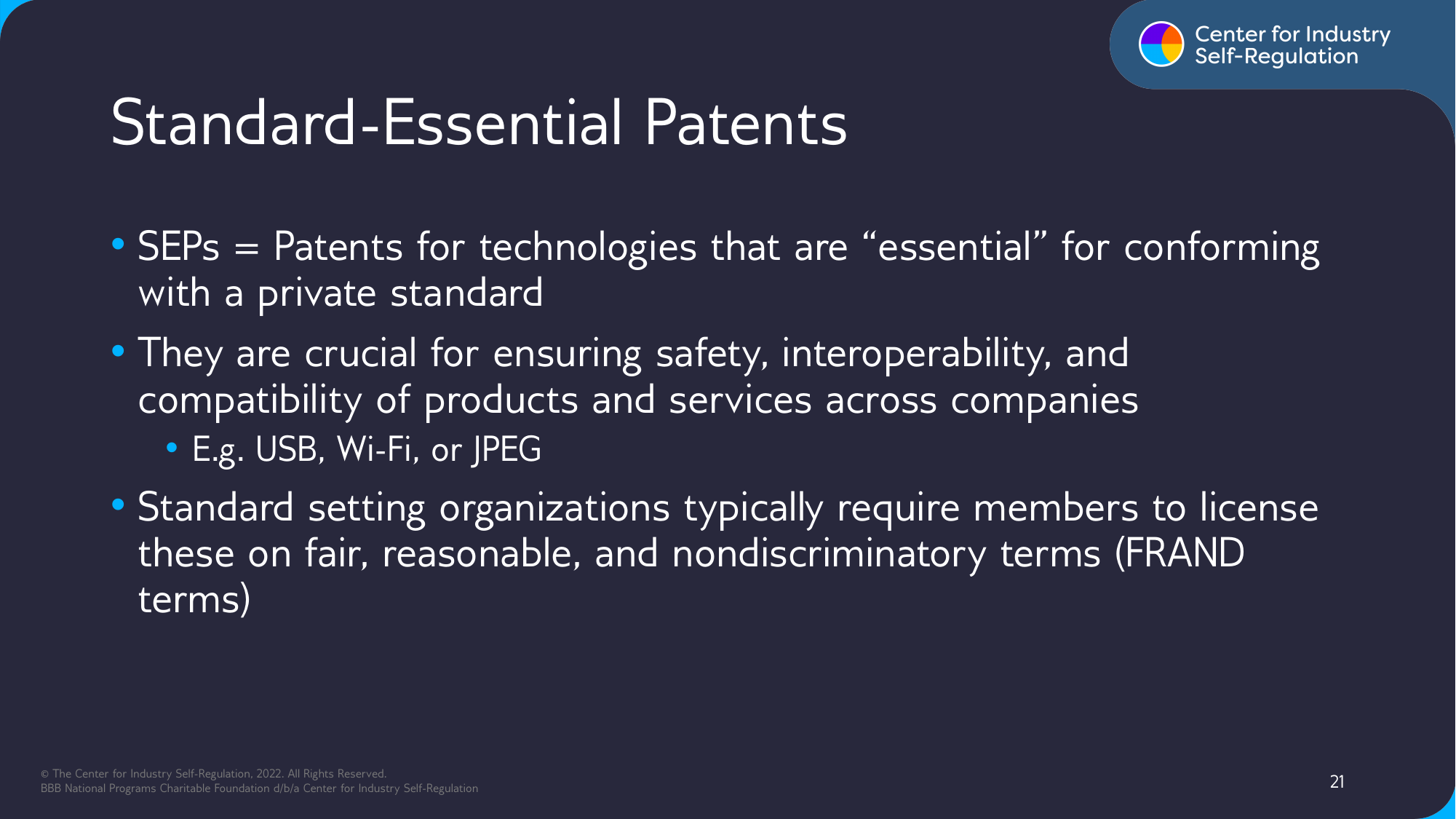

# Standard-Essential Patents​
SEPs = Patents for technologies that are “essential” for conforming with a private standard​
They are crucial for ensuring safety, interoperability, and compatibility of products and services across companies
E.g. USB, Wi-Fi, or JPEG
Standard setting organizations typically require members to license these on fair, reasonable, and nondiscriminatory terms (FRAND terms)
21